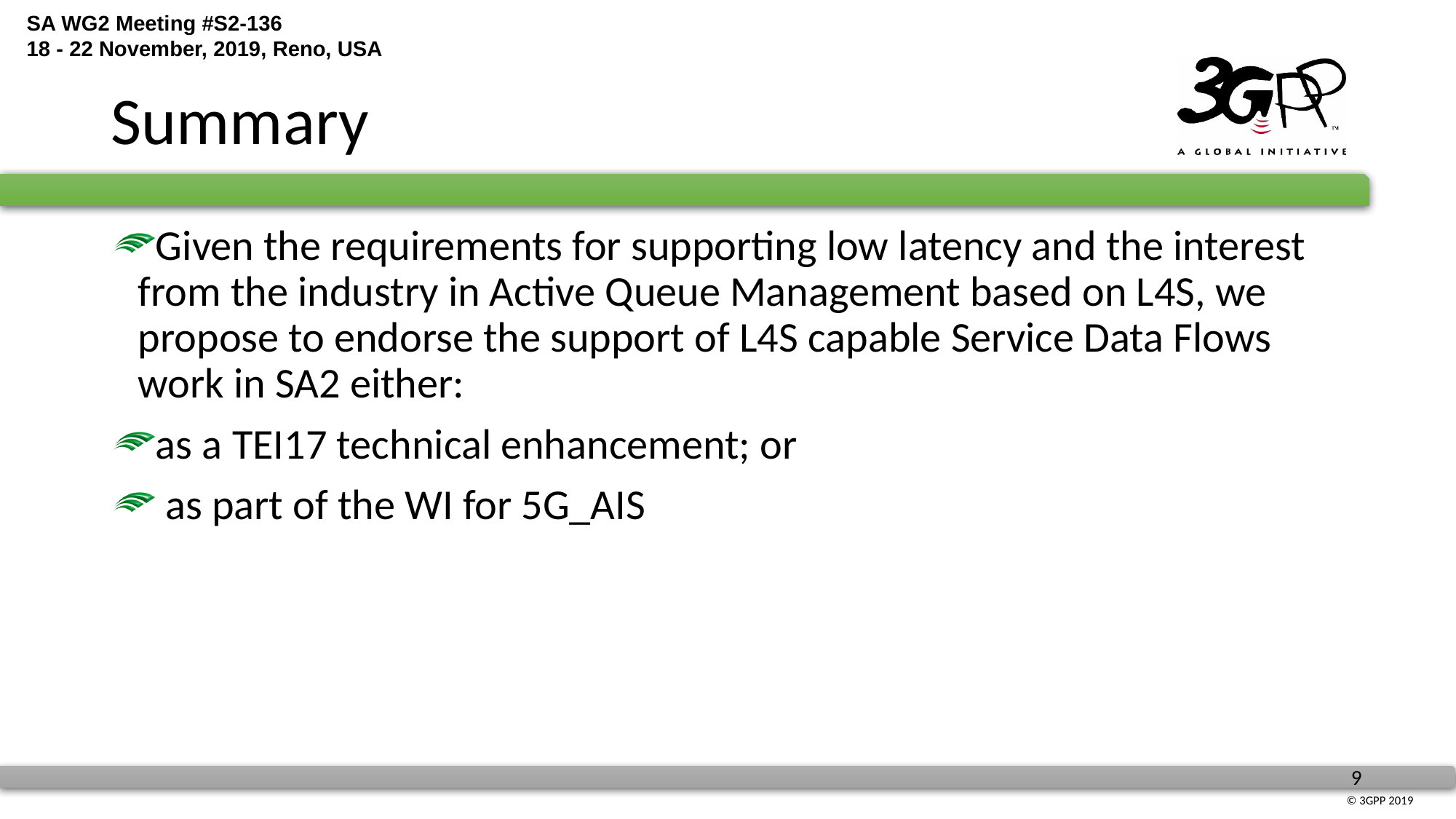

# Summary
Given the requirements for supporting low latency and the interest from the industry in Active Queue Management based on L4S, we propose to endorse the support of L4S capable Service Data Flows work in SA2 either:
as a TEI17 technical enhancement; or
 as part of the WI for 5G_AIS